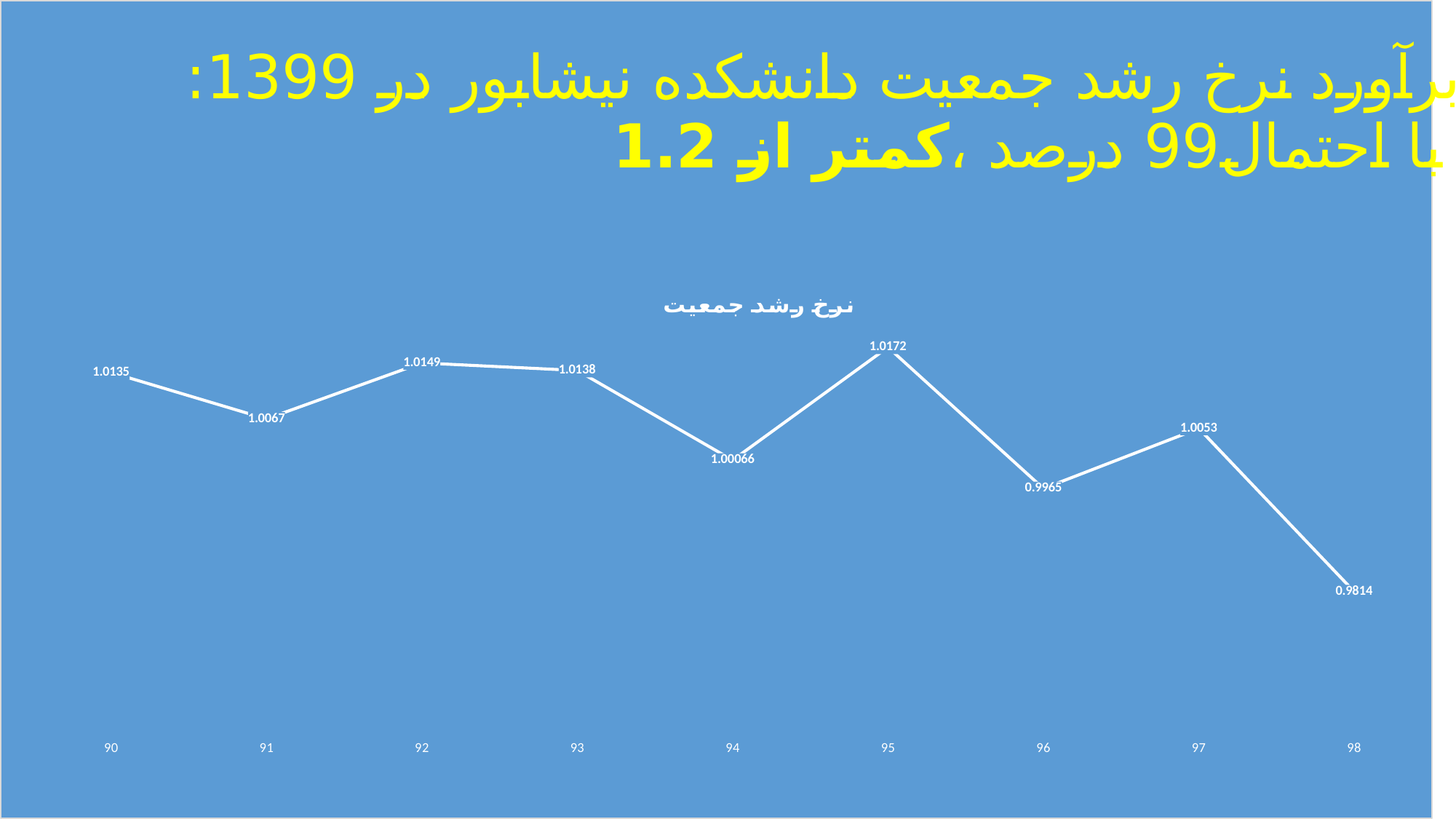

### Chart:

| Category | نرخ رشد جمعیت |
|---|---|
| 90 | 1.0135 |
| 91 | 1.0067 |
| 92 | 1.0149 |
| 93 | 1.0138 |
| 94 | 1.00066 |
| 95 | 1.0172 |
| 96 | 0.9965 |
| 97 | 1.0053 |
| 98 | 0.9814 |